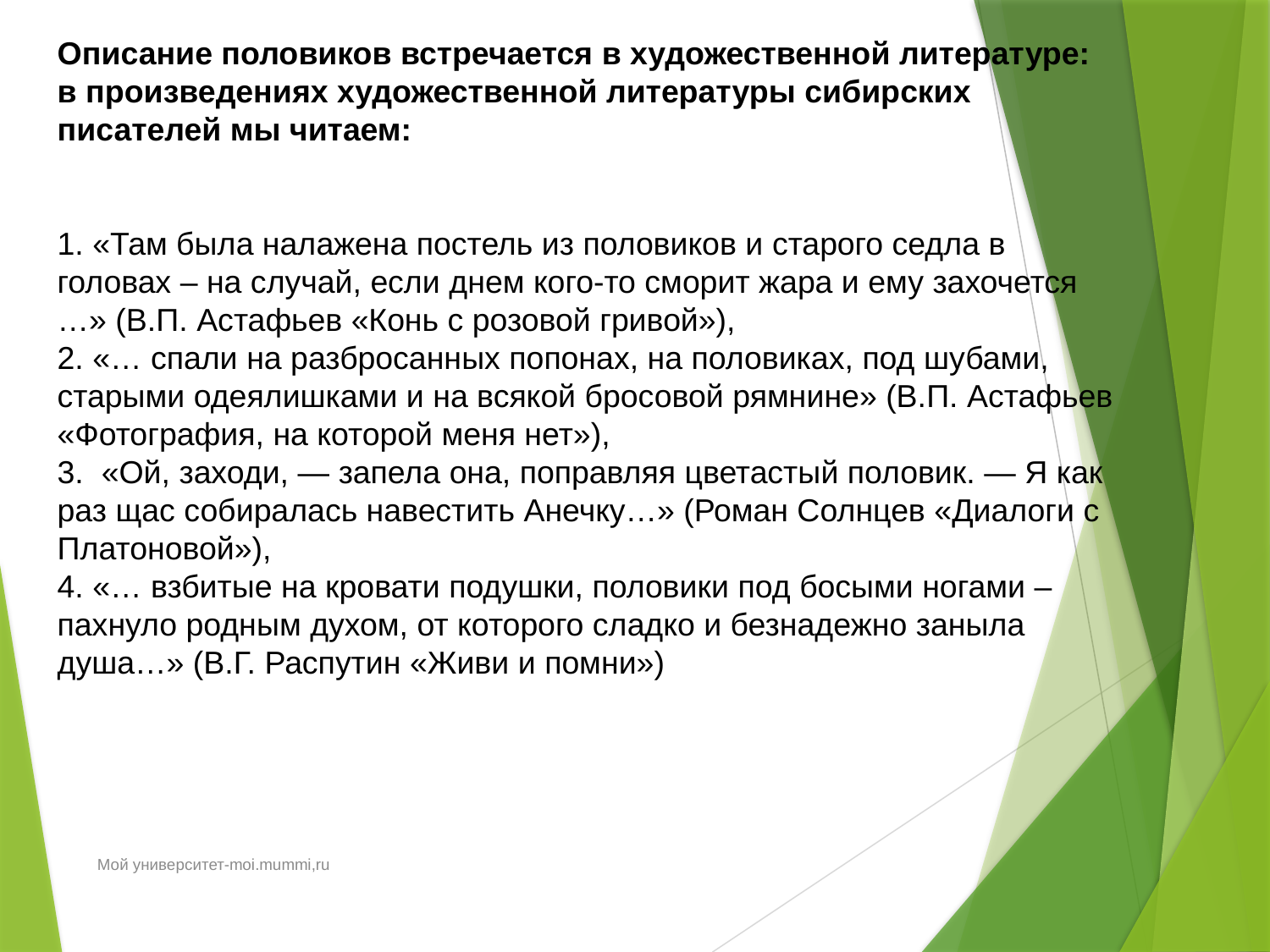

Описание половиков встречается в художественной литературе:
в произведениях художественной литературы сибирских писателей мы читаем:

1. «Там была налажена постель из половиков и старого седла в головах – на случай, если днем кого-то сморит жара и ему захочется …» (В.П. Астафьев «Конь с розовой гривой»),
2. «… спали на разбросанных попонах, на половиках, под шубами, старыми одеялишками и на всякой бросовой рямнине» (В.П. Астафьев «Фотография, на которой меня нет»),
3.  «Ой, заходи, — запела она, поправляя цветастый половик. — Я как раз щас собиралась навестить Анечку…» (Роман Солнцев «Диалоги с Платоновой»),
4. «… взбитые на кровати подушки, половики под босыми ногами – пахнуло родным духом, от которого сладко и безнадежно заныла душа…» (В.Г. Распутин «Живи и помни»)
Мой университет-moi.mummi,ru